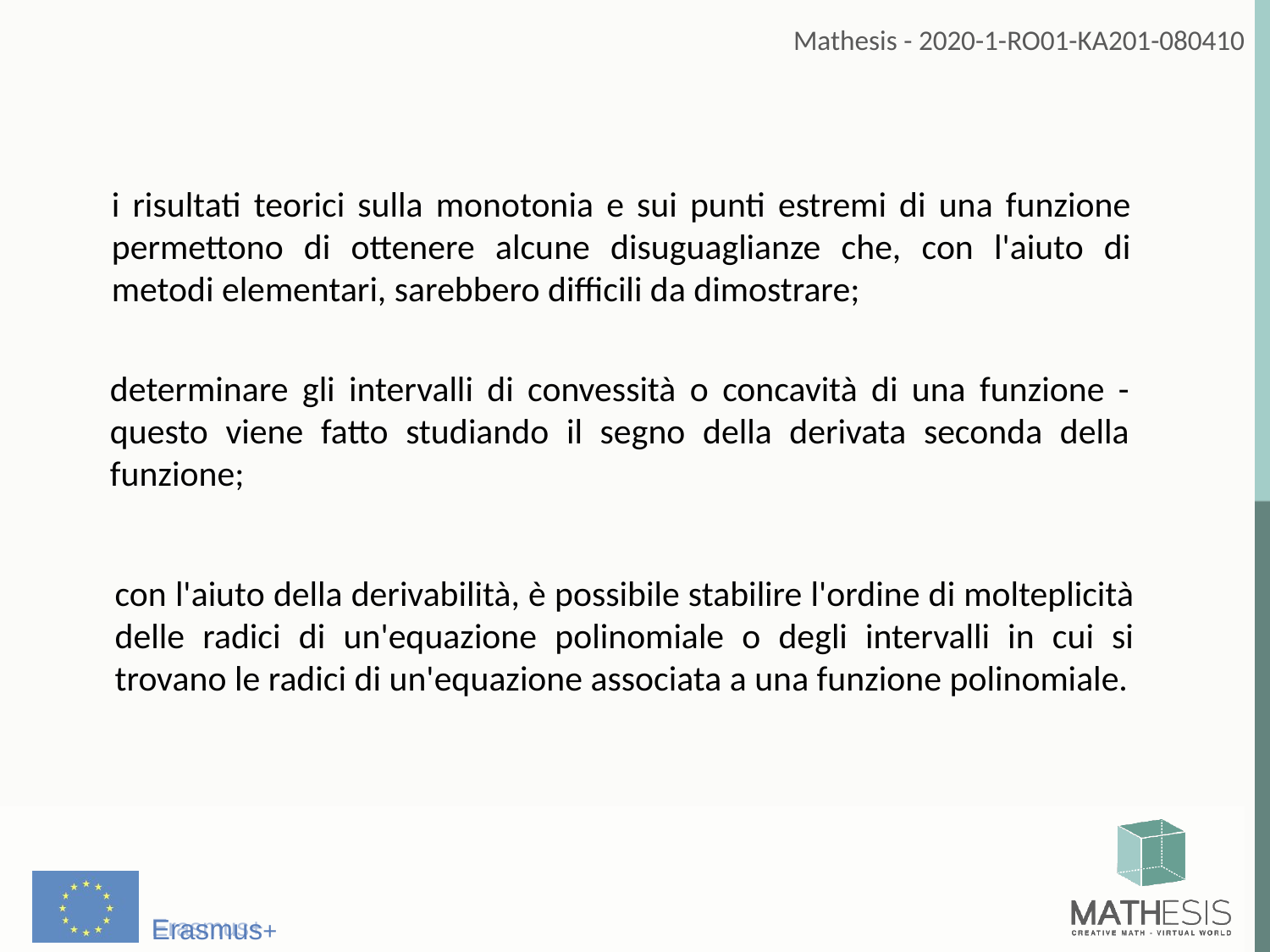

i risultati teorici sulla monotonia e sui punti estremi di una funzione permettono di ottenere alcune disuguaglianze che, con l'aiuto di metodi elementari, sarebbero difficili da dimostrare;
determinare gli intervalli di convessità o concavità di una funzione - questo viene fatto studiando il segno della derivata seconda della funzione;
con l'aiuto della derivabilità, è possibile stabilire l'ordine di molteplicità delle radici di un'equazione polinomiale o degli intervalli in cui si trovano le radici di un'equazione associata a una funzione polinomiale.